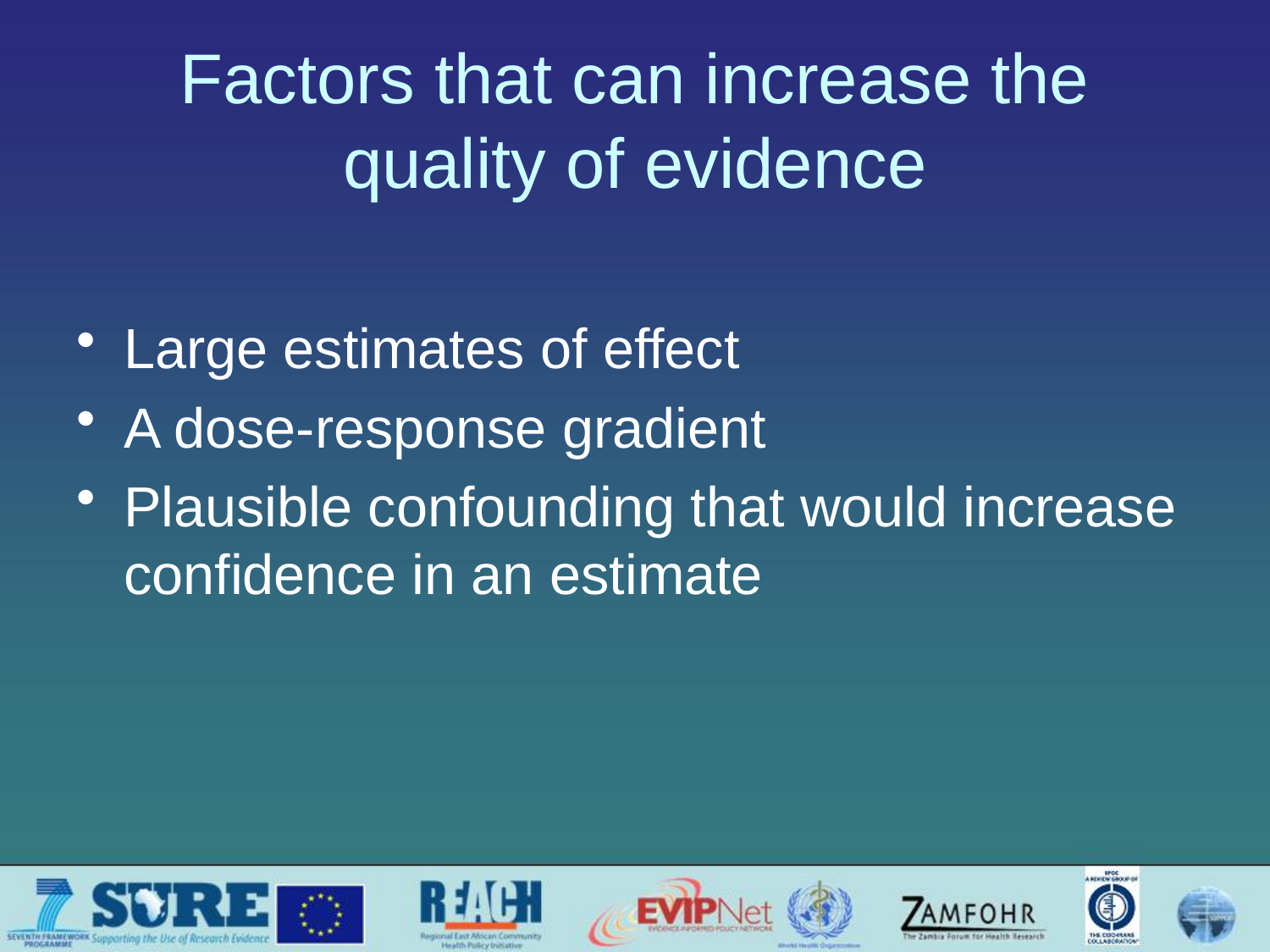

# Factors that can increase the quality of evidence
Large estimates of effect
A dose-response gradient
Plausible confounding that would increase confidence in an estimate